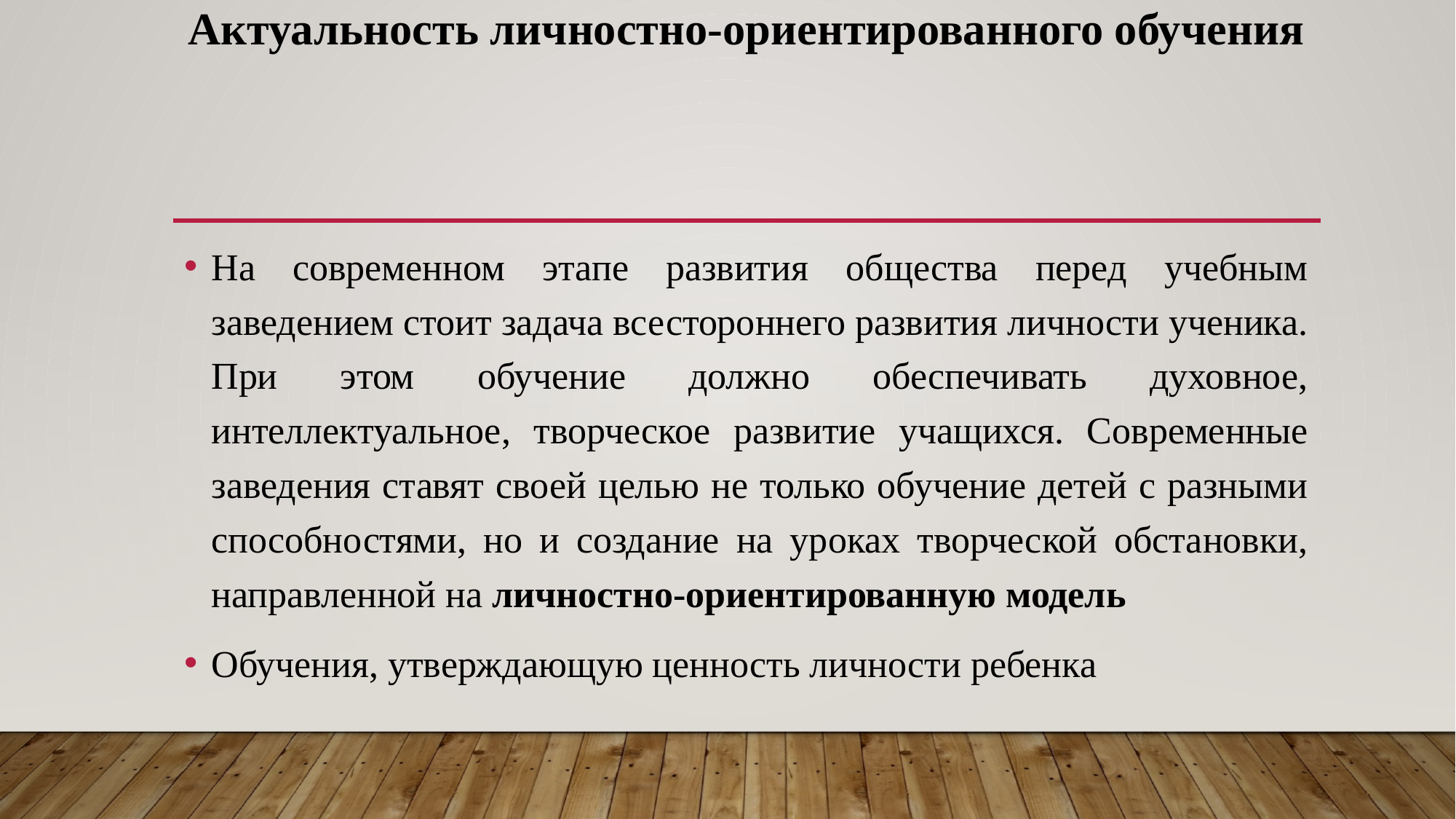

# Актуальность личностно-ориентированного обучения
На современном этапе развития общества перед учебным заведением стоит задача всестороннего развития личности ученика. При этом обучение должно обеспечивать духовное, интеллектуальное, творческое развитие учащихся. Современные заведения ставят своей целью не только обучение детей с разными способностями, но и создание на уроках творческой обстановки, направленной на личностно-ориентированную модель
Обучения, утверждающую ценность личности ребенка